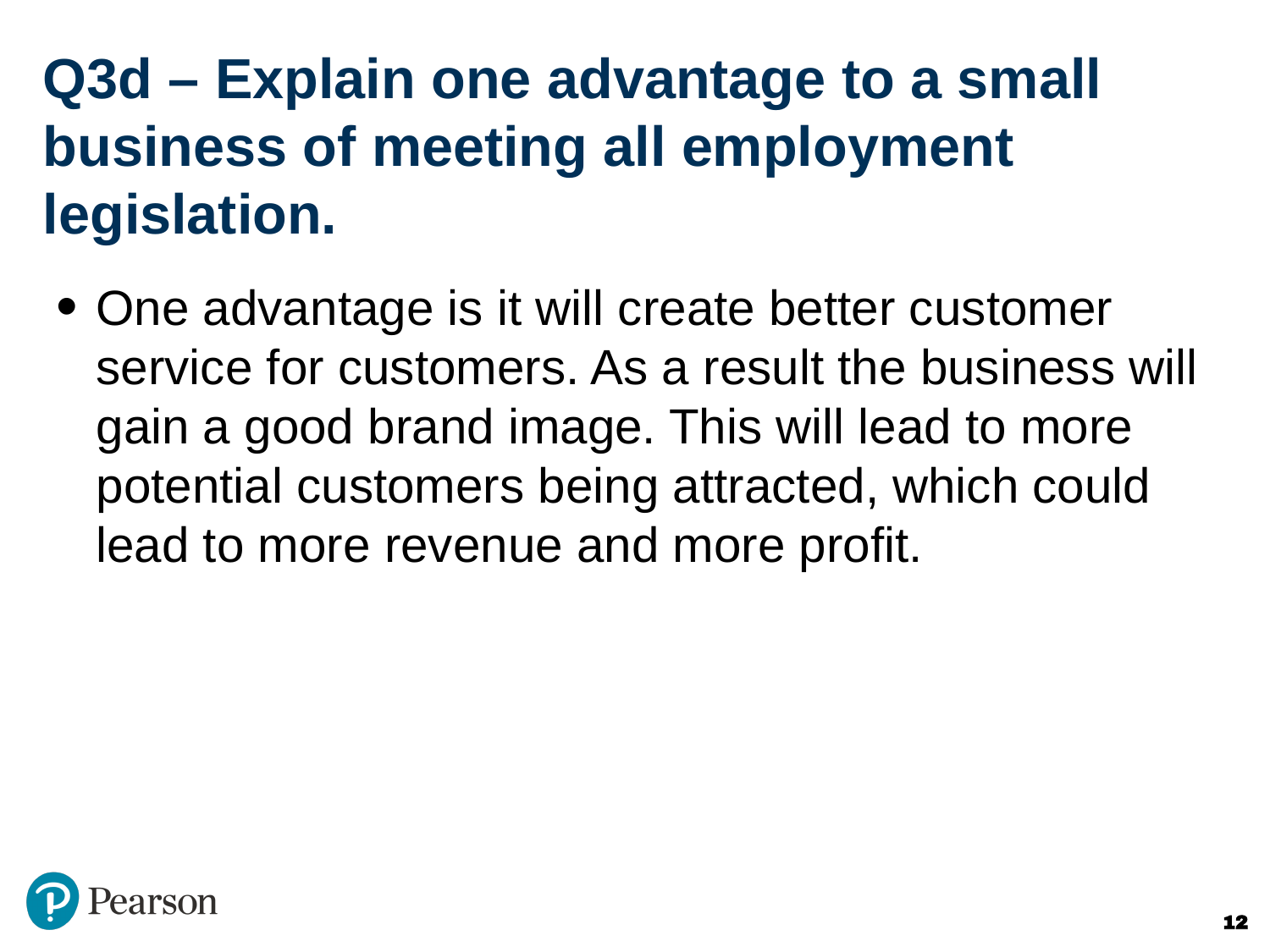

# Q3d – Explain one advantage to a small business of meeting all employment legislation.
One advantage is it will create better customer service for customers. As a result the business will gain a good brand image. This will lead to more potential customers being attracted, which could lead to more revenue and more profit.